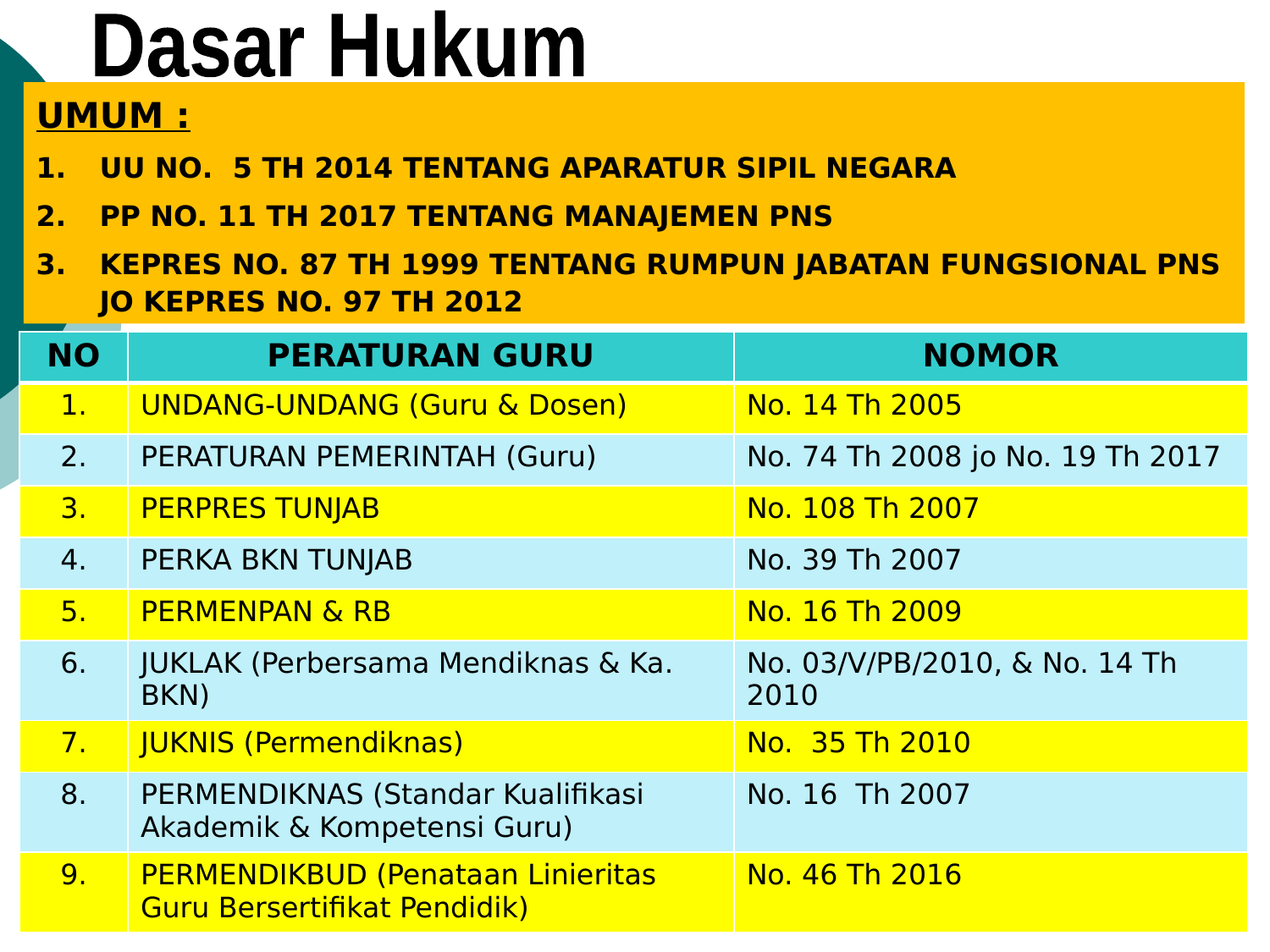

Dasar Hukum
UMUM :
UU NO.  5 TH 2014 TENTANG APARATUR SIPIL NEGARA
PP NO. 11 TH 2017 TENTANG MANAJEMEN PNS
KEPRES NO. 87 TH 1999 TENTANG RUMPUN JABATAN FUNGSIONAL PNS JO KEPRES NO. 97 TH 2012
| NO | PERATURAN GURU | NOMOR |
| --- | --- | --- |
| 1. | UNDANG-UNDANG (Guru & Dosen) | No. 14 Th 2005 |
| 2. | PERATURAN PEMERINTAH (Guru) | No. 74 Th 2008 jo No. 19 Th 2017 |
| 3. | PERPRES TUNJAB | No. 108 Th 2007 |
| 4. | PERKA BKN TUNJAB | No. 39 Th 2007 |
| 5. | PERMENPAN & RB | No. 16 Th 2009 |
| 6. | JUKLAK (Perbersama Mendiknas & Ka. BKN) | No. 03/V/PB/2010, & No. 14 Th 2010 |
| 7. | JUKNIS (Permendiknas) | No. 35 Th 2010 |
| 8. | PERMENDIKNAS (Standar Kualifikasi Akademik & Kompetensi Guru) | No. 16 Th 2007 |
| 9. | PERMENDIKBUD (Penataan Linieritas Guru Bersertifikat Pendidik) | No. 46 Th 2016 |
2